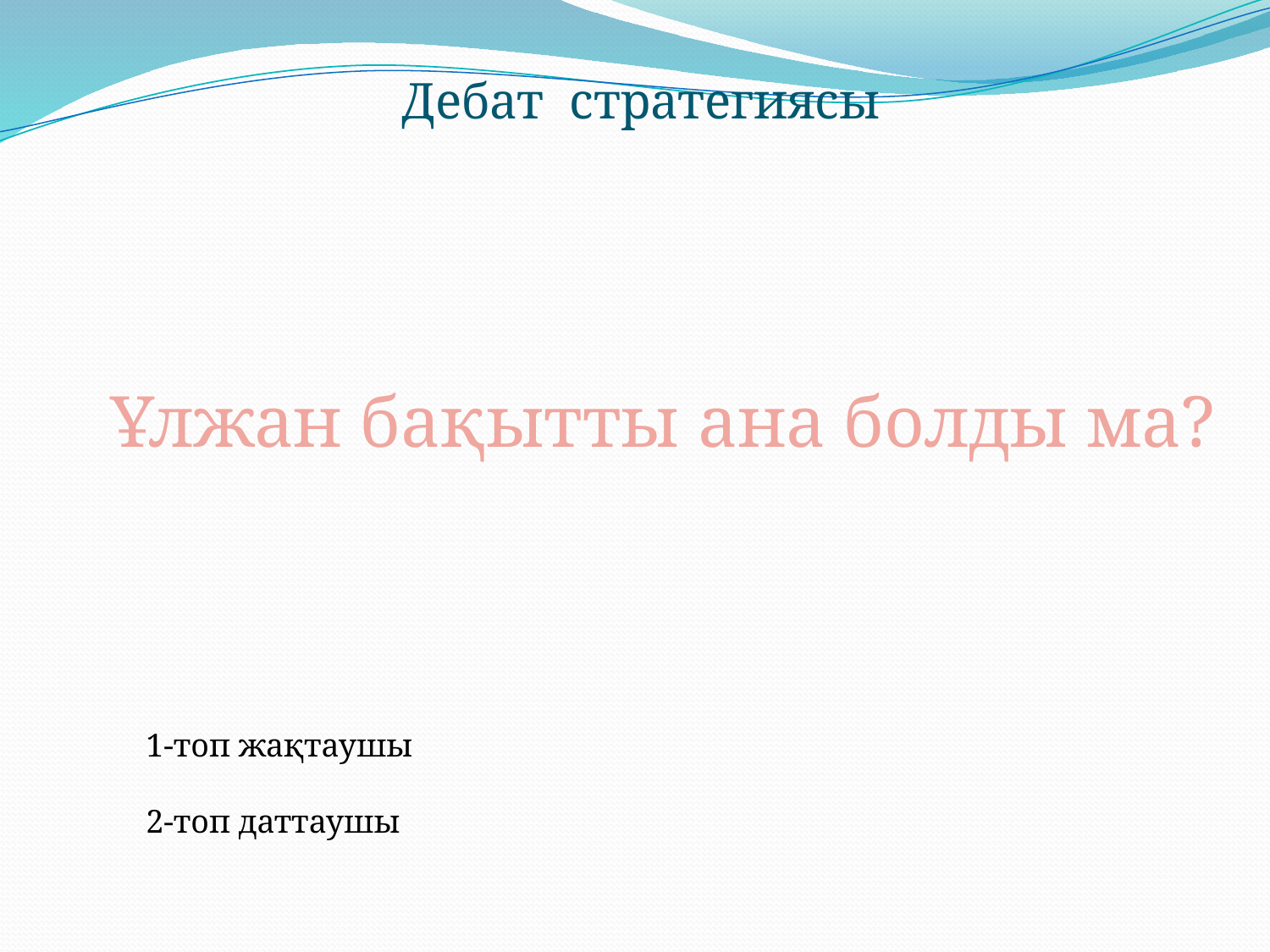

Дебат  стратегиясы
Ұлжан бақытты ана болды ма?

1-топ жақтаушы

2-топ даттаушы